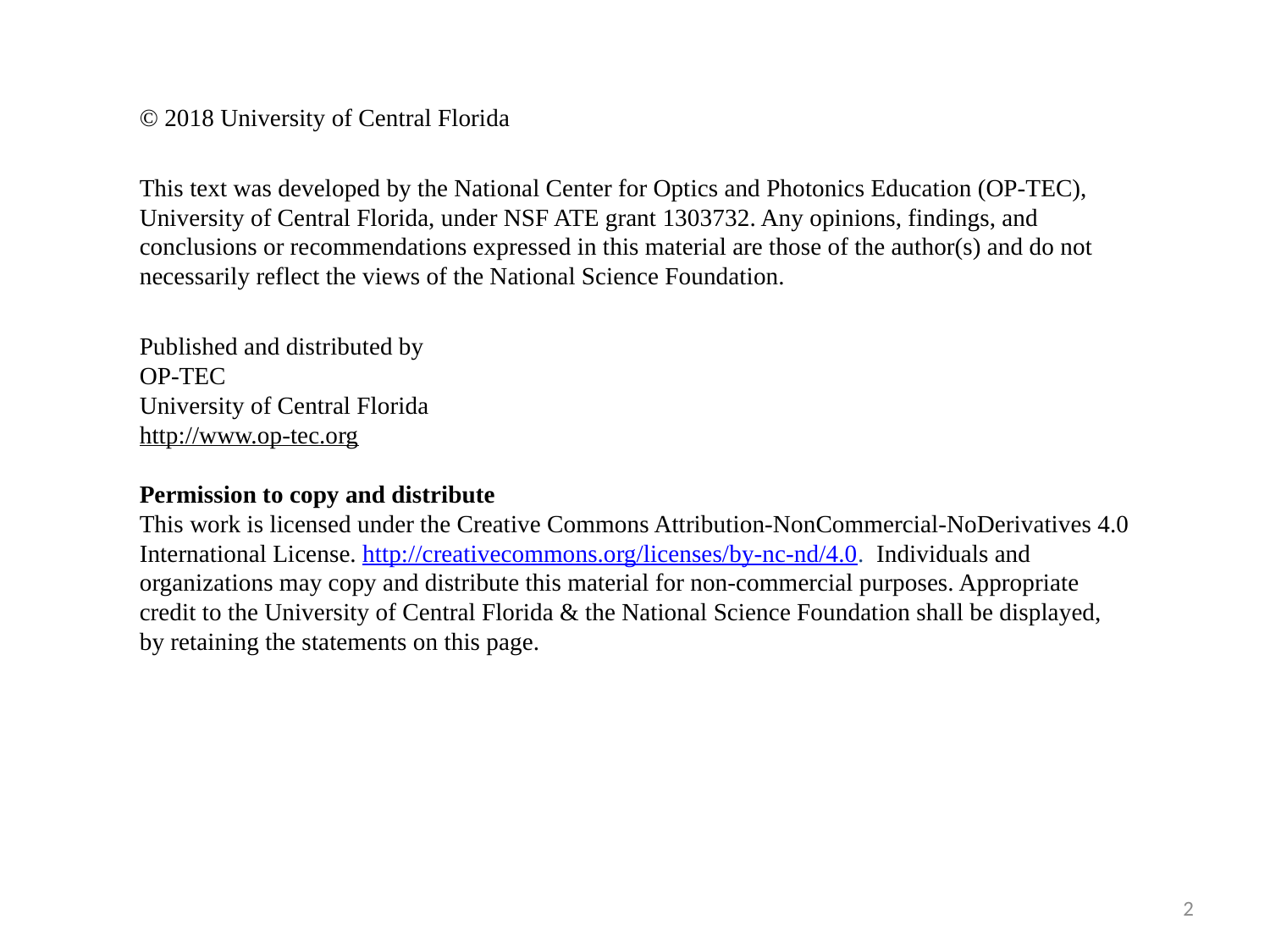

© 2018 University of Central Florida

This text was developed by the National Center for Optics and Photonics Education (OP-TEC), University of Central Florida, under NSF ATE grant 1303732. Any opinions, findings, and conclusions or recommendations expressed in this material are those of the author(s) and do not necessarily reflect the views of the National Science Foundation.

Published and distributed by
OP-TEC
University of Central Florida
http://www.op-tec.org

Permission to copy and distribute
This work is licensed under the Creative Commons Attribution-NonCommercial-NoDerivatives 4.0 International License. http://creativecommons.org/licenses/by-nc-nd/4.0.  Individuals and organizations may copy and distribute this material for non-commercial purposes. Appropriate credit to the University of Central Florida & the National Science Foundation shall be displayed, by retaining the statements on this page.

2